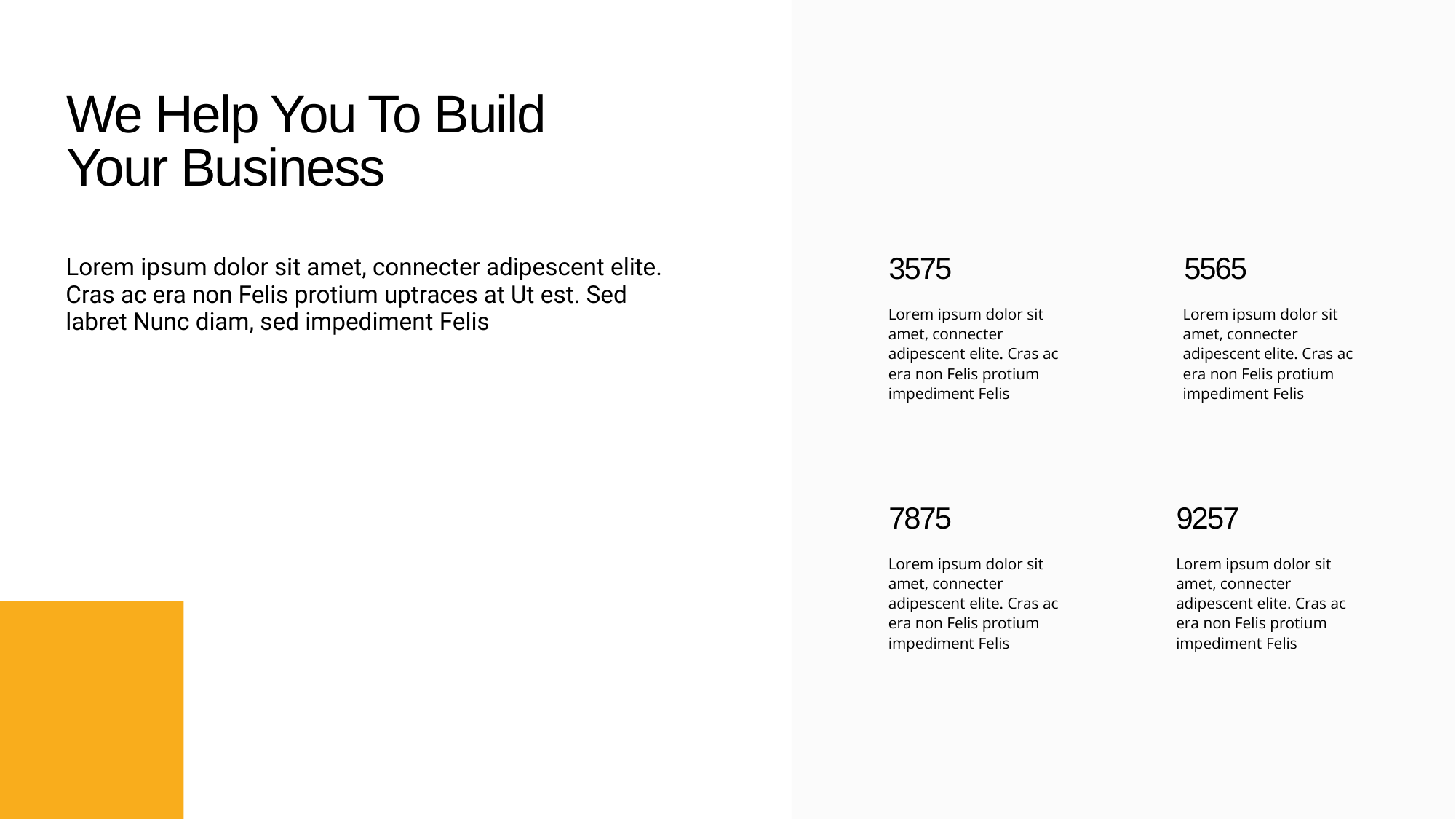

We Help You To Build
Your Business
Lorem ipsum dolor sit amet, connecter adipescent elite. Cras ac era non Felis protium uptraces at Ut est. Sed labret Nunc diam, sed impediment Felis
3575
5565
Lorem ipsum dolor sit amet, connecter adipescent elite. Cras ac era non Felis protium impediment Felis
Lorem ipsum dolor sit amet, connecter adipescent elite. Cras ac era non Felis protium impediment Felis

7875
9257
Lorem ipsum dolor sit amet, connecter adipescent elite. Cras ac era non Felis protium impediment Felis
Lorem ipsum dolor sit amet, connecter adipescent elite. Cras ac era non Felis protium impediment Felis